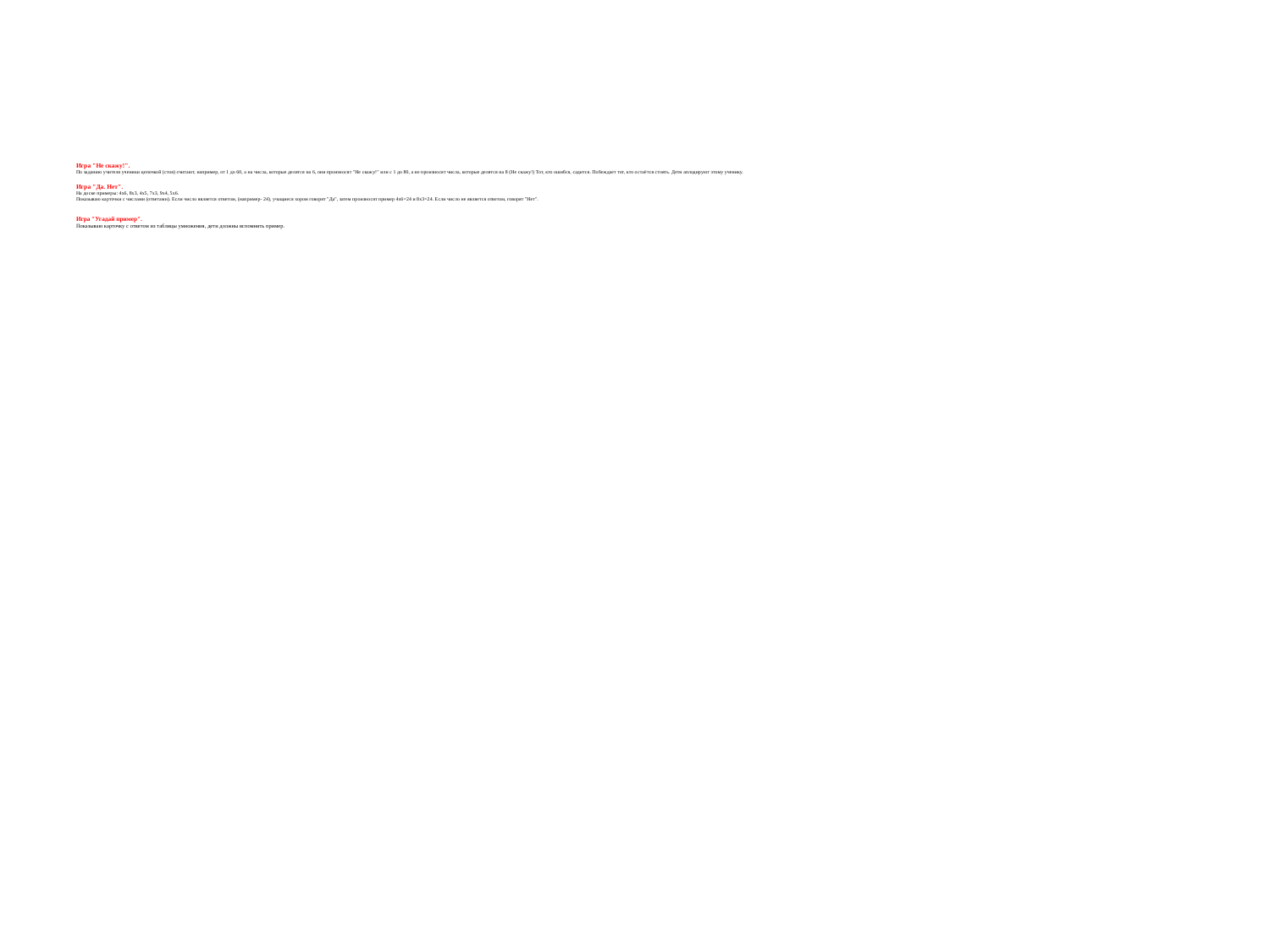

# Игра "Не скажу!". По заданию учителя ученики цепочкой (стоя) считают, например, от 1 до 60, а на числа, которые делятся на 6, они произносят "Не скажу!" или с 1 до 80, а не произносят числа, которые делятся на 8 (Не скажу!) Тот, кто ошибся, садится. Побеждает тот, кто остаётся стоять. Дети аплодируют этому ученику. Игра "Да. Нет". На доске примеры: 4х6, 8х3, 4х5, 7х3, 9х4, 5х6. Показываю карточки с числами (ответами). Если число является ответом, (например- 24), учащиеся хором говорят "Да", затем произносят пример 4х6=24 и 8х3=24. Если число не является ответом, говорят "Нет". Игра "Угадай пример". Показываю карточку с ответом из таблицы умножения, дети должны вспомнить пример.